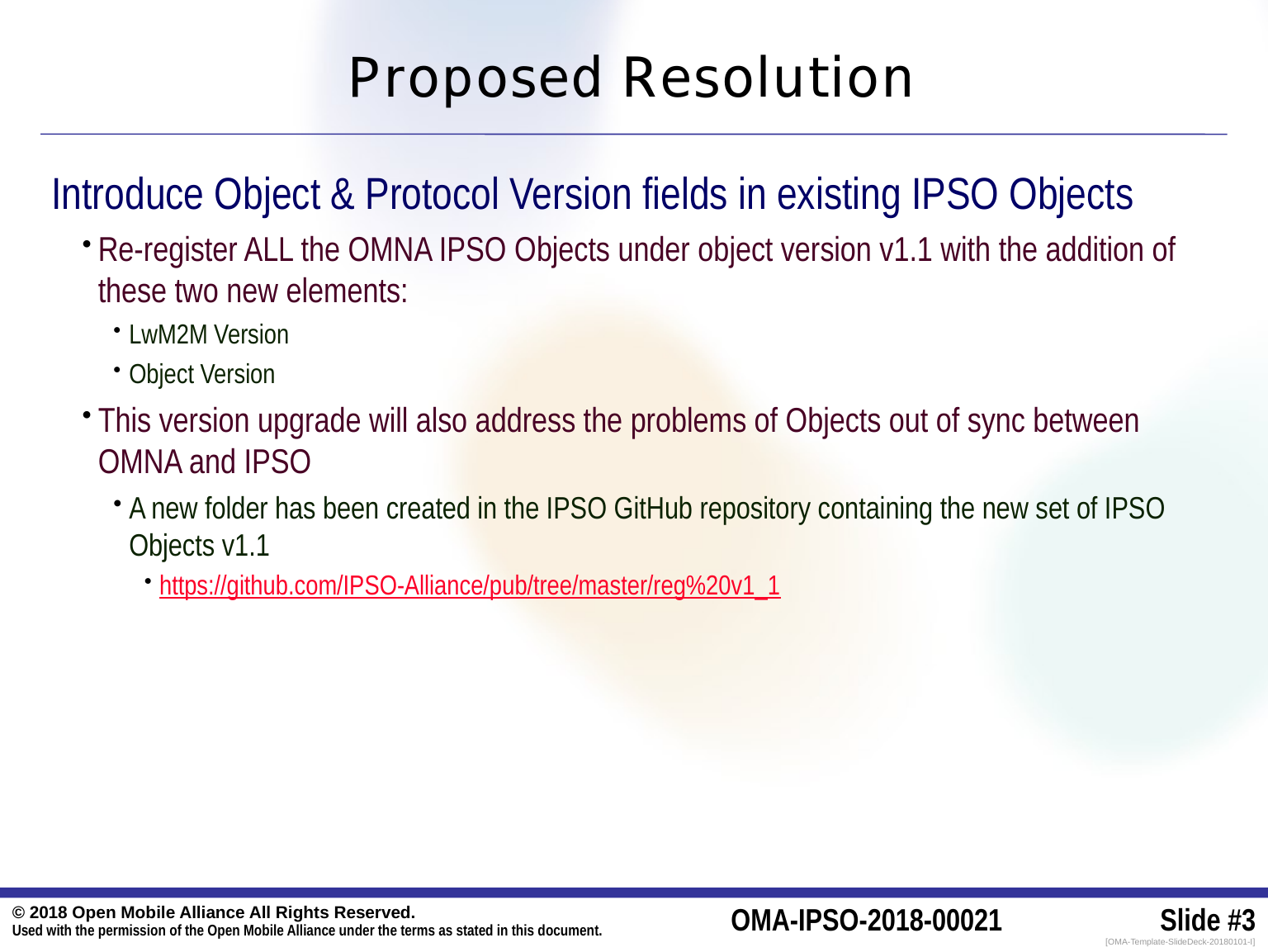

# Proposed Resolution
Introduce Object & Protocol Version fields in existing IPSO Objects
Re-register ALL the OMNA IPSO Objects under object version v1.1 with the addition of these two new elements:
LwM2M Version
Object Version
This version upgrade will also address the problems of Objects out of sync between OMNA and IPSO
A new folder has been created in the IPSO GitHub repository containing the new set of IPSO Objects v1.1
https://github.com/IPSO-Alliance/pub/tree/master/reg%20v1_1